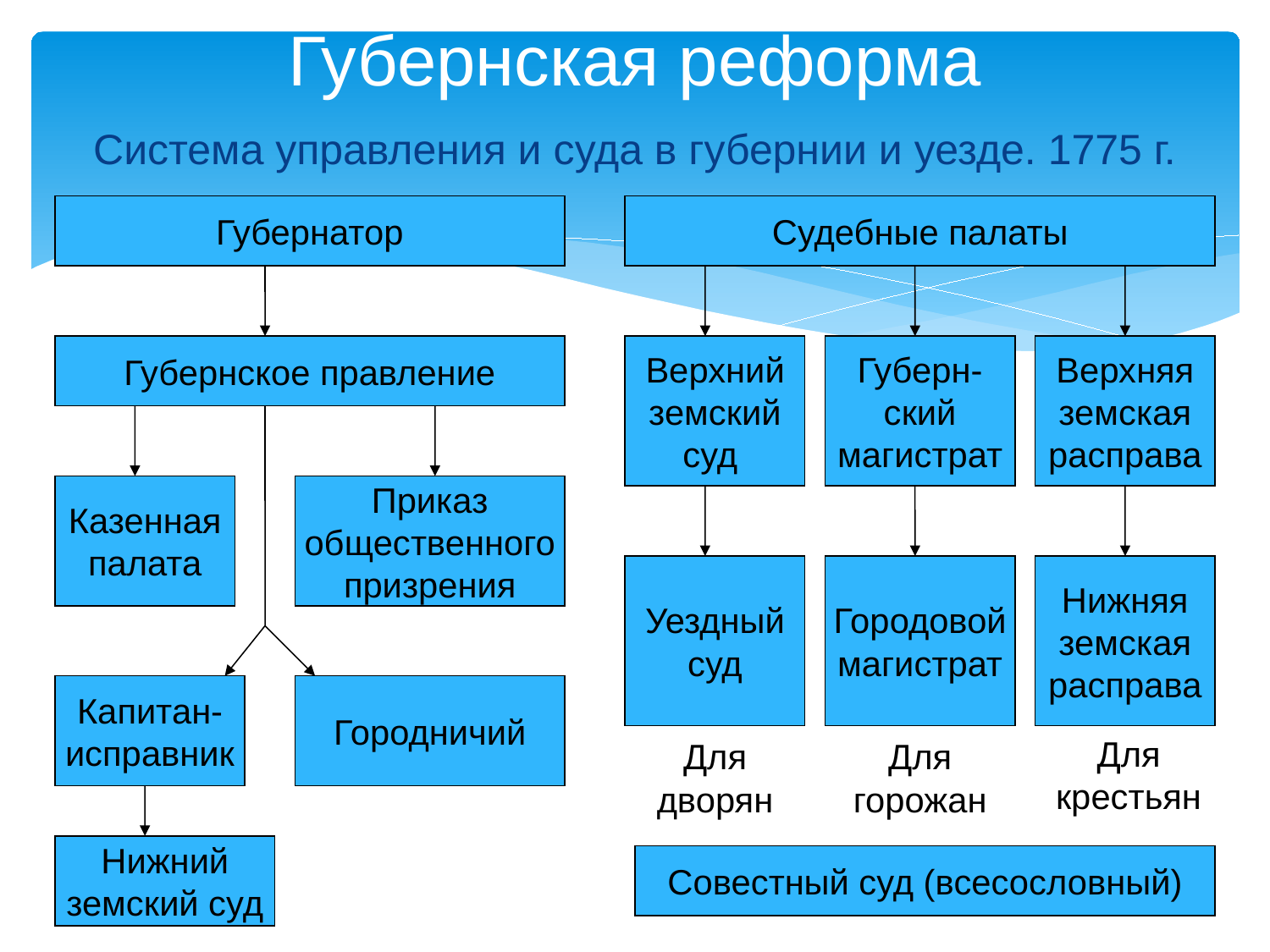

# Губернская реформа
Система управления и суда в губернии и уезде. 1775 г.
Губернатор
Судебные палаты

Губернское правление
Верхний
земский
суд
Губерн-
ский
магистрат
Верхняя
земская
расправа

Казенная
палата
Приказ
общественного
призрения

Уездный
суд
Городовой
магистрат
Нижняя
земская
расправа

Капитан-
исправник
Городничий
Для крестьян
Для дворян
Для горожан

Нижний
земский суд
Совестный суд (всесословный)